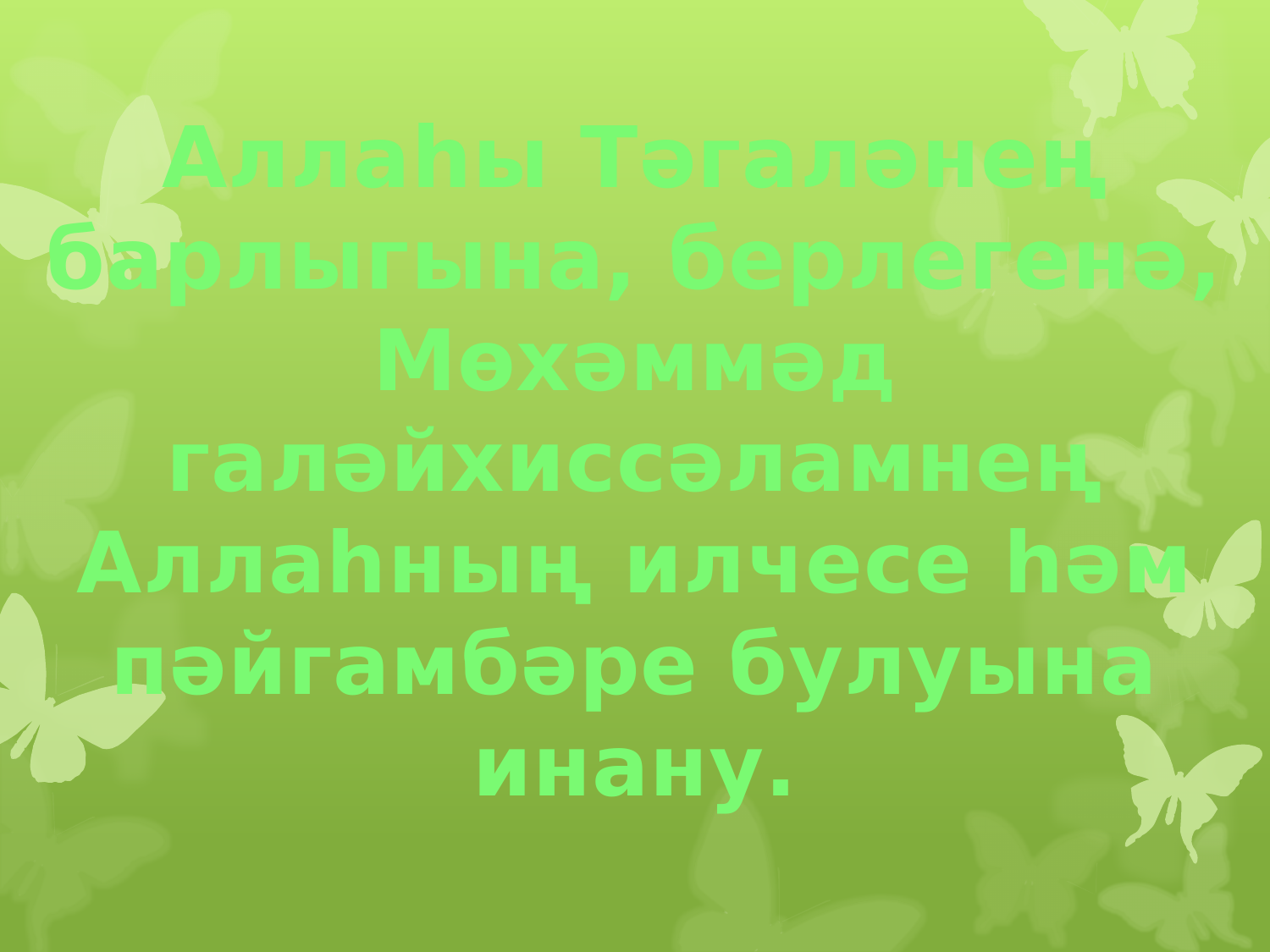

Аллаһы Тәгаләнең барлыгына, берлегенә, Мөхәммәд галәйхиссәламнең Аллаһның илчесе һәм пәйгамбәре булуына инану.